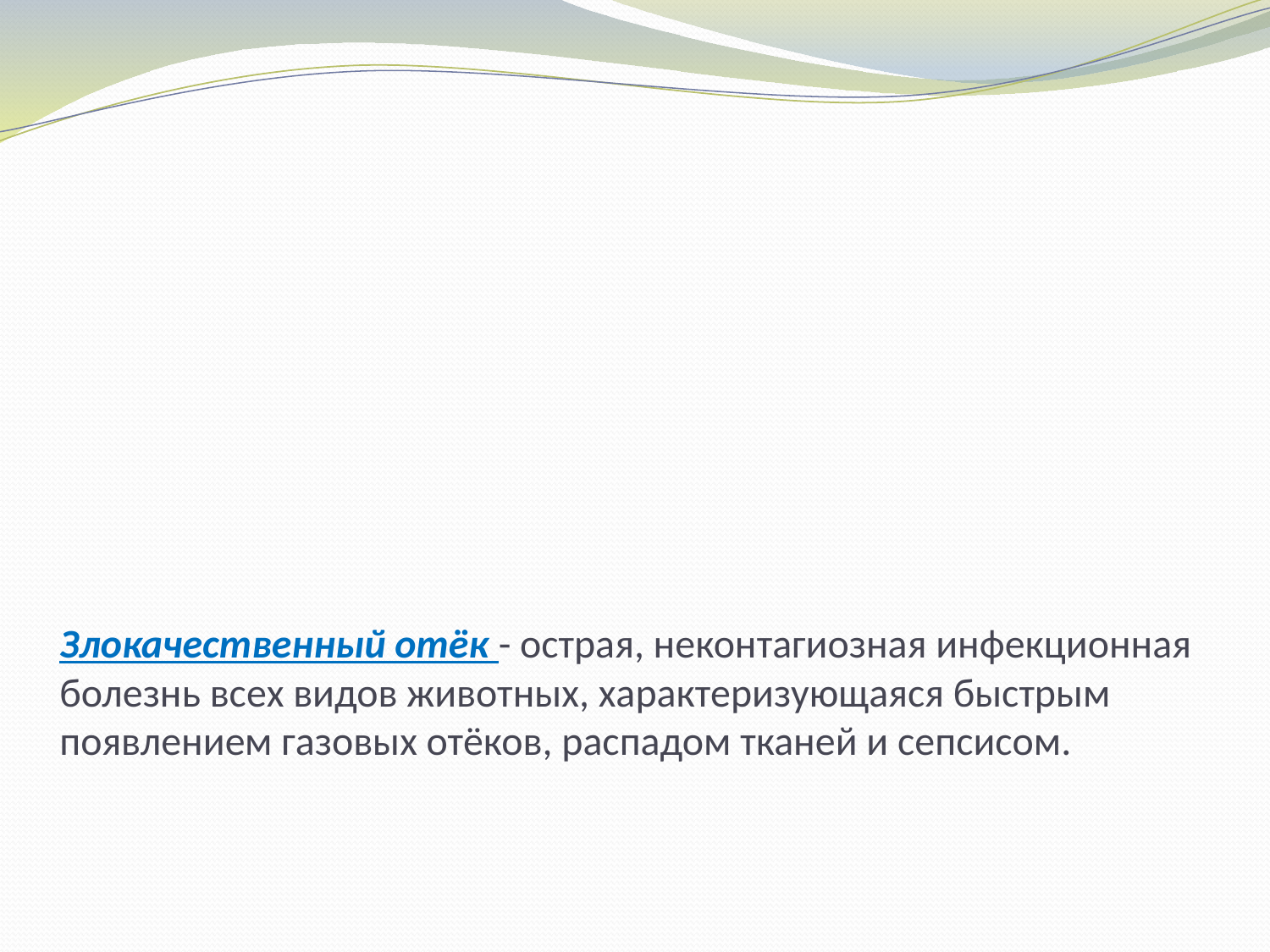

# Злокачественный отёк - острая, неконтагиозная инфекционная болезнь всех видов животных, характеризующаяся быстрым появлением газовых отёков, распадом тканей и сепсисом.